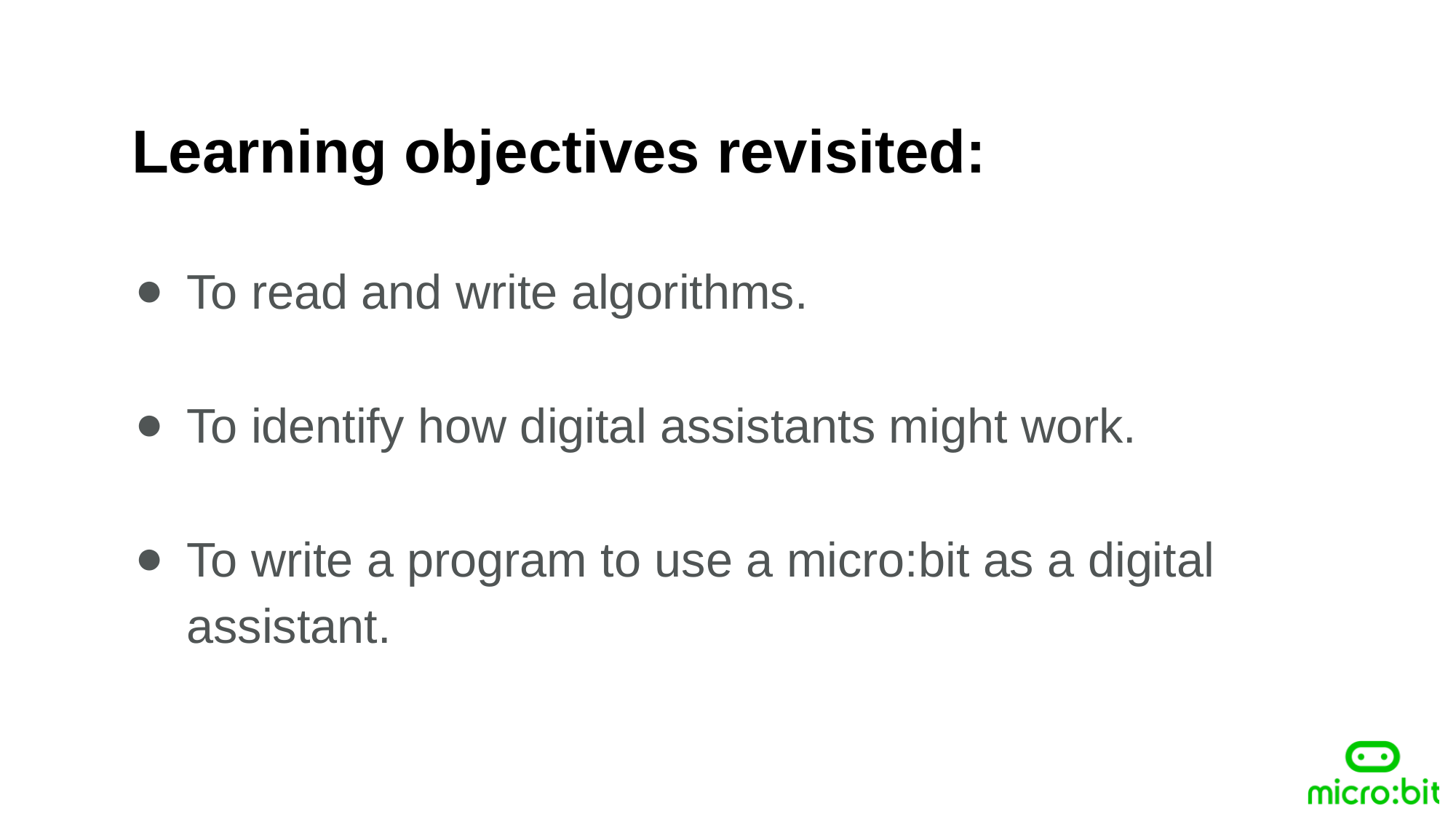

Learning objectives revisited:

To read and write algorithms.

To identify how digital assistants might work.

To write a program to use a micro:bit as a digital assistant.